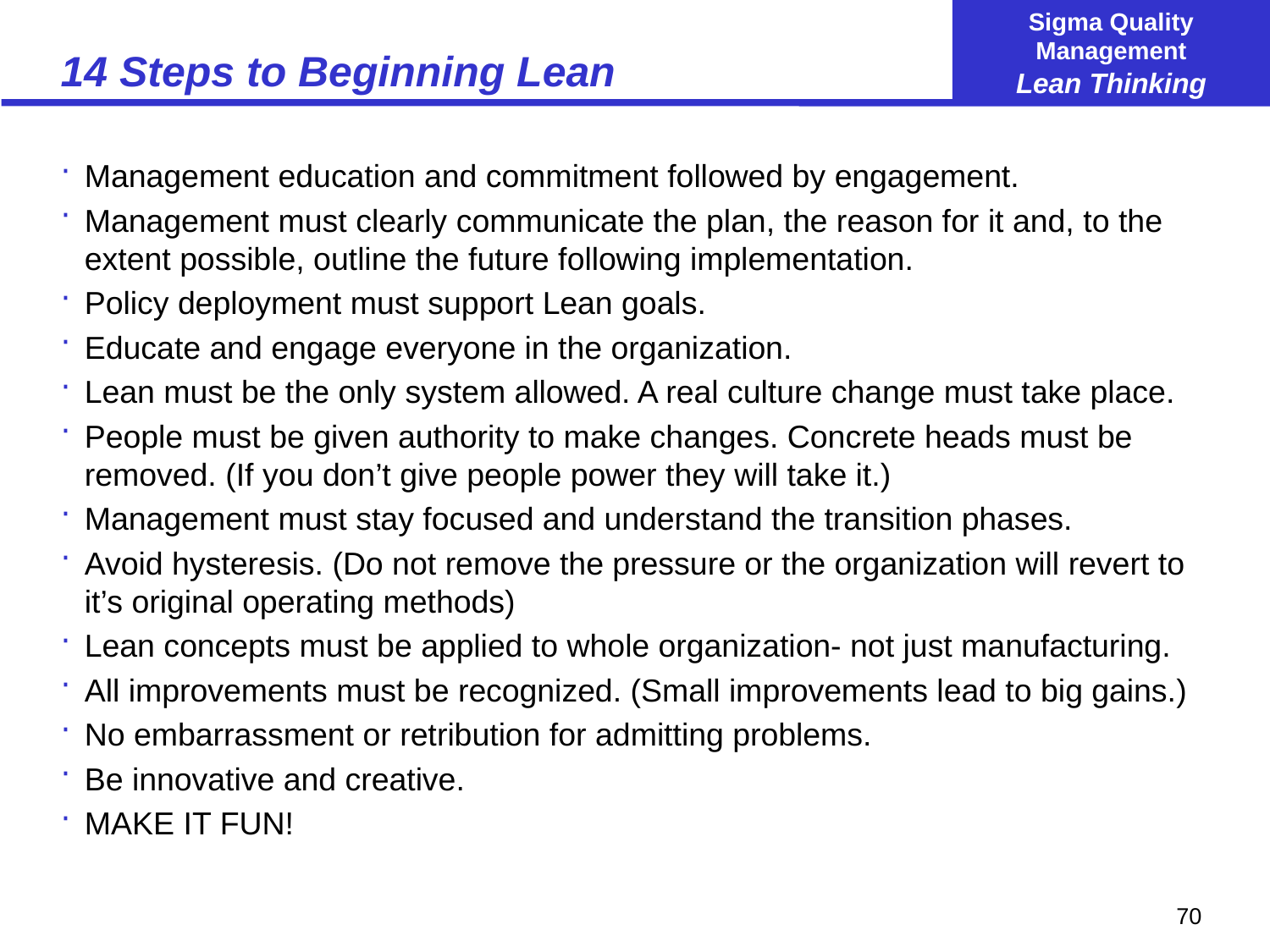

# 14 Steps to Beginning Lean
Management education and commitment followed by engagement.
Management must clearly communicate the plan, the reason for it and, to the extent possible, outline the future following implementation.
Policy deployment must support Lean goals.
Educate and engage everyone in the organization.
Lean must be the only system allowed. A real culture change must take place.
People must be given authority to make changes. Concrete heads must be removed. (If you don’t give people power they will take it.)
Management must stay focused and understand the transition phases.
Avoid hysteresis. (Do not remove the pressure or the organization will revert to it’s original operating methods)
Lean concepts must be applied to whole organization- not just manufacturing.
All improvements must be recognized. (Small improvements lead to big gains.)
No embarrassment or retribution for admitting problems.
Be innovative and creative.
MAKE IT FUN!